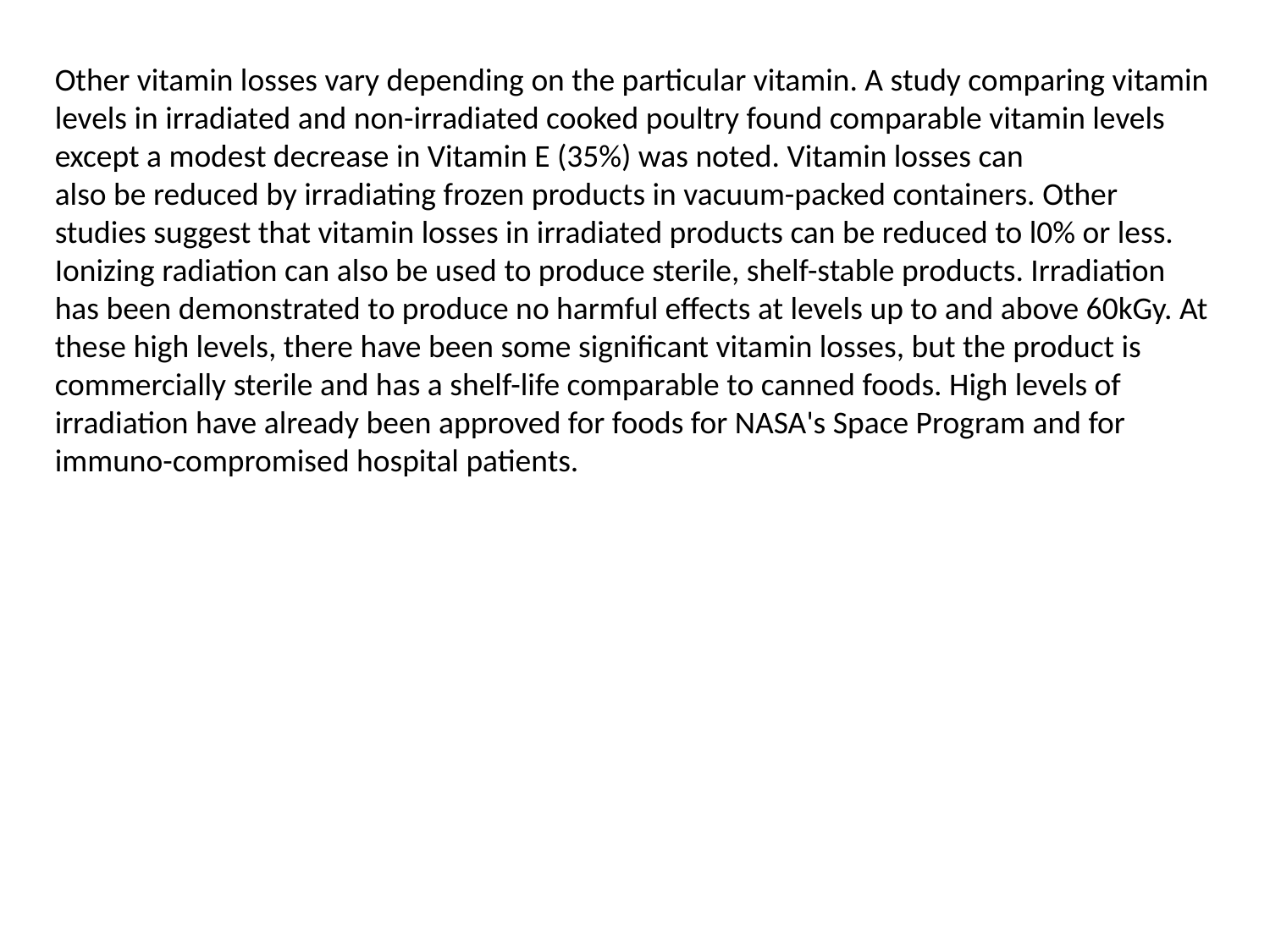

Other vitamin losses vary depending on the particular vitamin. A study comparing vitamin levels in irradiated and non-irradiated cooked poultry found comparable vitamin levels except a modest decrease in Vitamin E (35%) was noted. Vitamin losses can
also be reduced by irradiating frozen products in vacuum-packed containers. Other studies suggest that vitamin losses in irradiated products can be reduced to l0% or less.  Ionizing radiation can also be used to produce sterile, shelf-stable products. Irradiation has been demonstrated to produce no harmful effects at levels up to and above 60kGy. At these high levels, there have been some significant vitamin losses, but the product is commercially sterile and has a shelf-life comparable to canned foods. High levels of irradiation have already been approved for foods for NASA's Space Program and for immuno-compromised hospital patients.